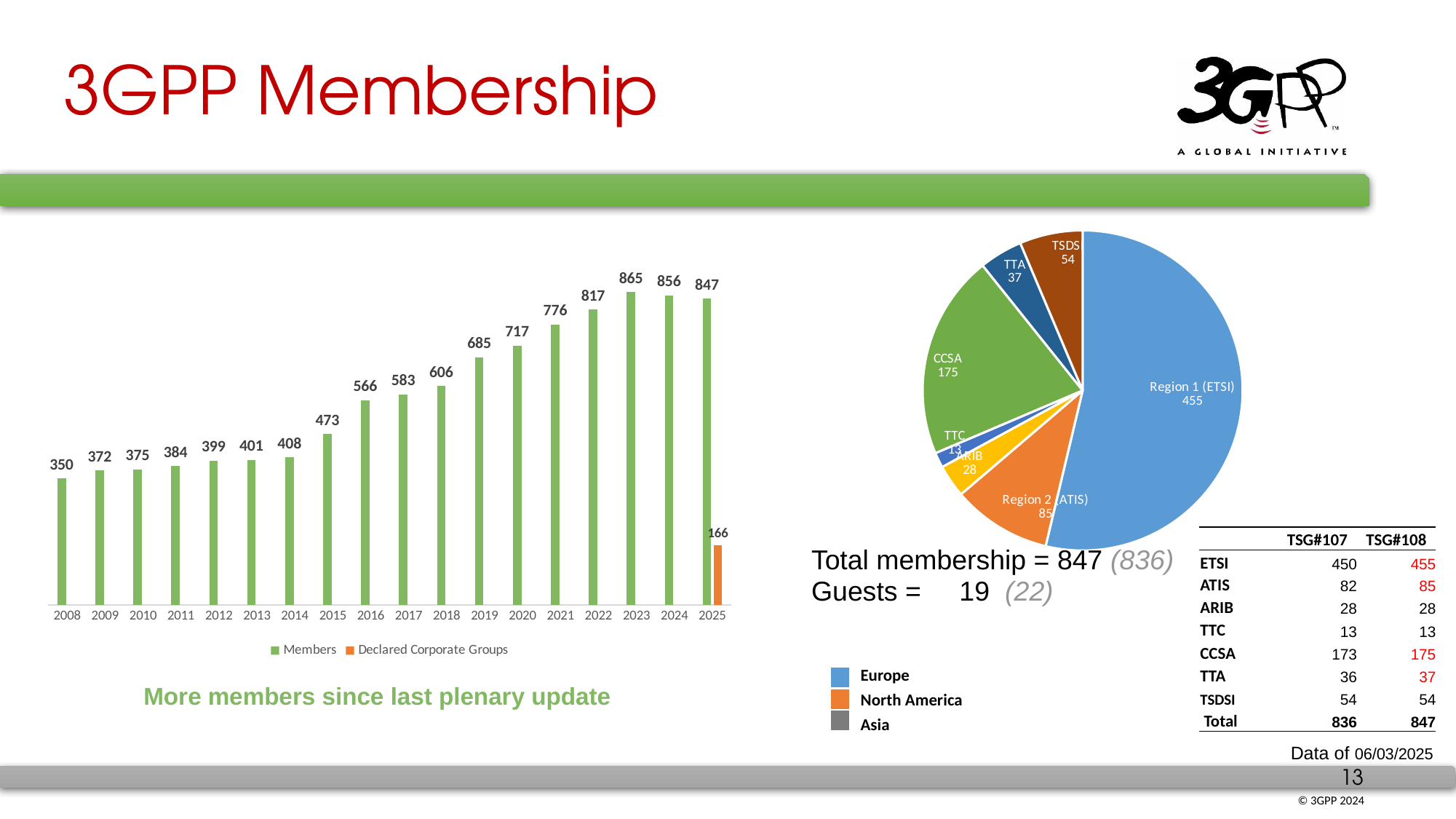

# 3GPP Membership

[unsupported chart]

### Chart

| Category | Members | Declared Corporate Groups |
|---|---|---|
| 2008 | 350.0 | None |
| 2009 | 372.0 | None |
| 2010 | 375.0 | None |
| 2011 | 384.0 | None |
| 2012 | 399.0 | None |
| 2013 | 401.0 | None |
| 2014 | 408.0 | None |
| 2015 | 473.0 | None |
| 2016 | 566.0 | None |
| 2017 | 583.0 | None |
| 2018 | 606.0 | None |
| 2019 | 685.0 | None |
| 2020 | 717.0 | None |
| 2021 | 776.0 | None |
| 2022 | 817.0 | None |
| 2023 | 865.0 | None |
| 2024 | 856.0 | None |
| 2025 | 847.0 | 166.0 |
|  | TSG#107 | TSG#108 |
| --- | --- | --- |
| ETSI | 450 | 455 |
| ATIS | 82 | 85 |
| ARIB | 28 | 28 |
| TTC | 13 | 13 |
| CCSA | 173 | 175 |
| TTA | 36 | 37 |
| TSDSI | 54 | 54 |
| Total | 836 | 847 |
Total membership = 847 (836)
Guests =     19  (22)
Europe
North America
Asia

More members since last plenary update
Data of 06/03/2025